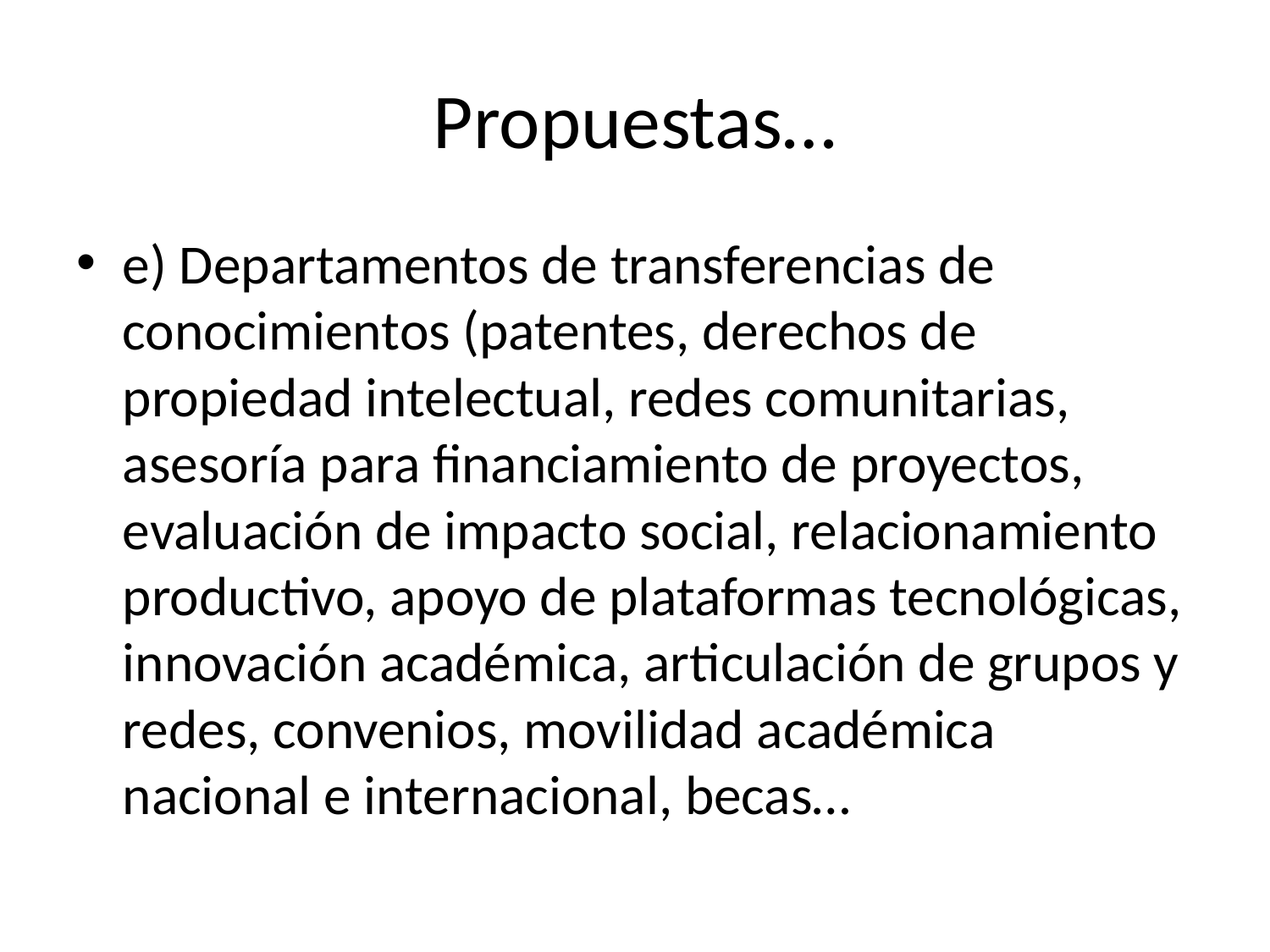

# Propuestas…
e) Departamentos de transferencias de conocimientos (patentes, derechos de propiedad intelectual, redes comunitarias, asesoría para financiamiento de proyectos, evaluación de impacto social, relacionamiento productivo, apoyo de plataformas tecnológicas, innovación académica, articulación de grupos y redes, convenios, movilidad académica nacional e internacional, becas…